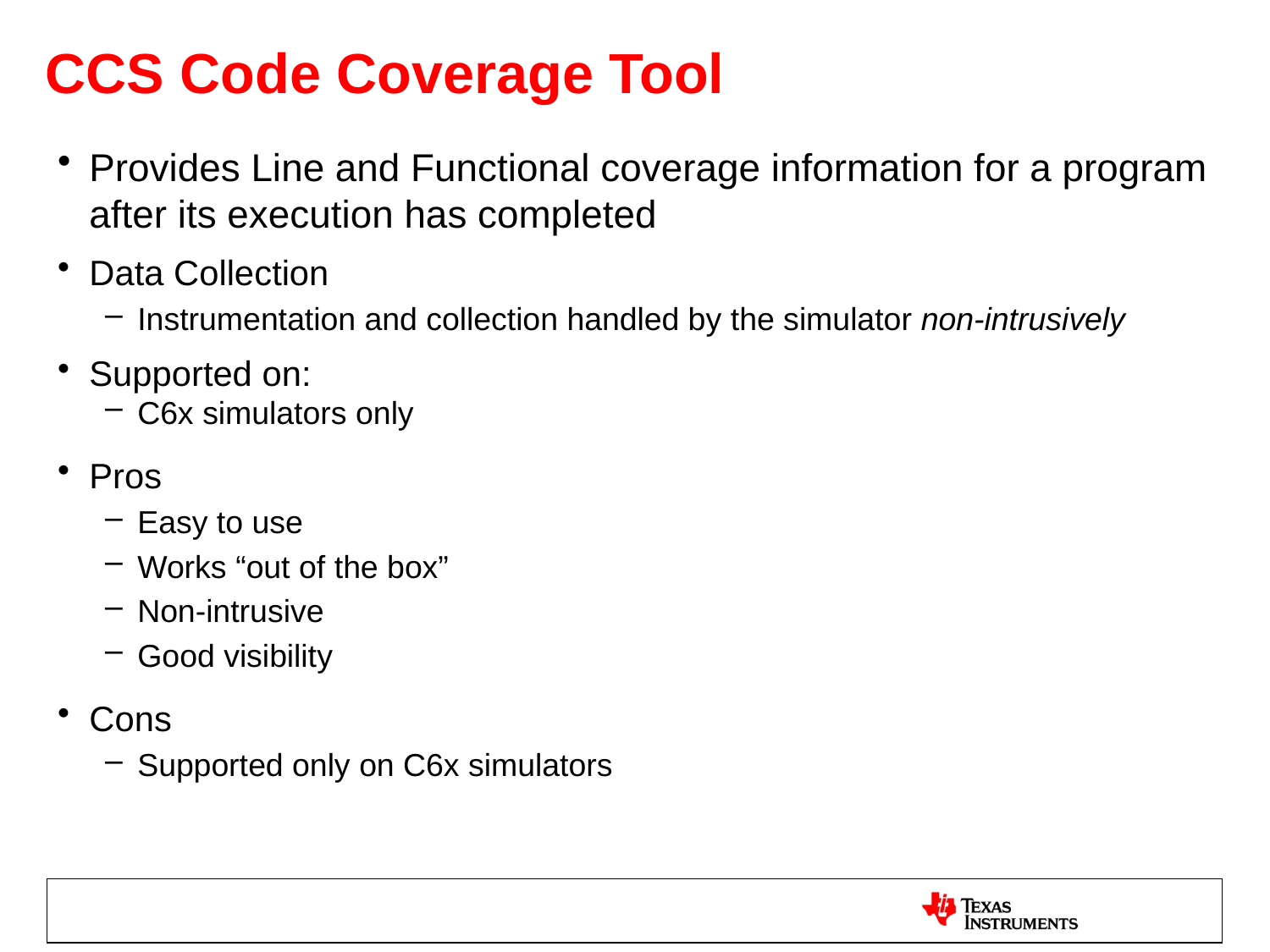

# CCS Code Coverage Tool
Provides Line and Functional coverage information for a program after its execution has completed
Data Collection
Instrumentation and collection handled by the simulator non-intrusively
Supported on:
C6x simulators only
Pros
Easy to use
Works “out of the box”
Non-intrusive
Good visibility
Cons
Supported only on C6x simulators